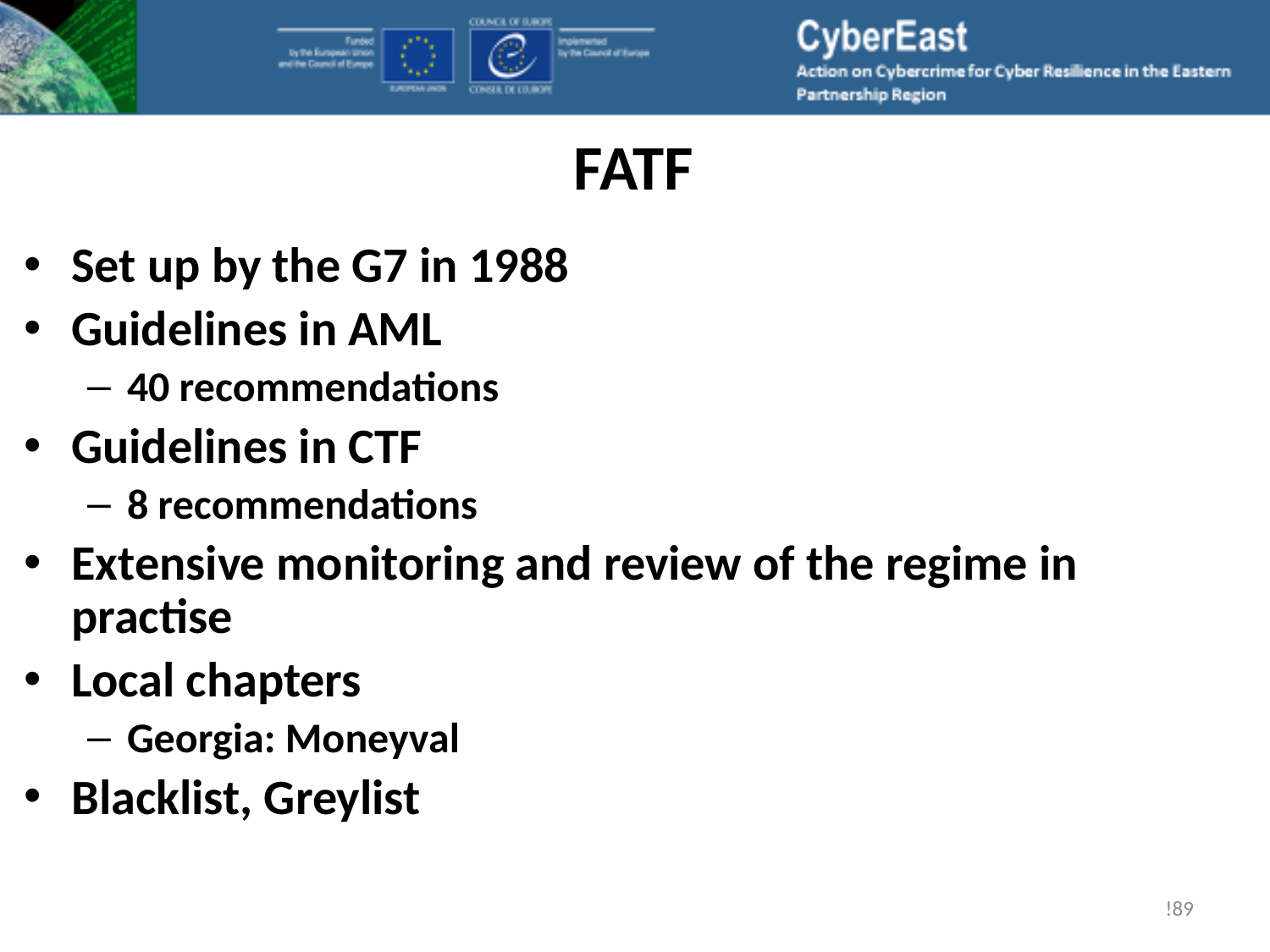

# FATF

Set up by the G7 in 1988
Guidelines in AML
40 recommendations
Guidelines in CTF
8 recommendations
Extensive monitoring and review of the regime in practise
Local chapters
Georgia: Moneyval
Blacklist, Greylist
!89